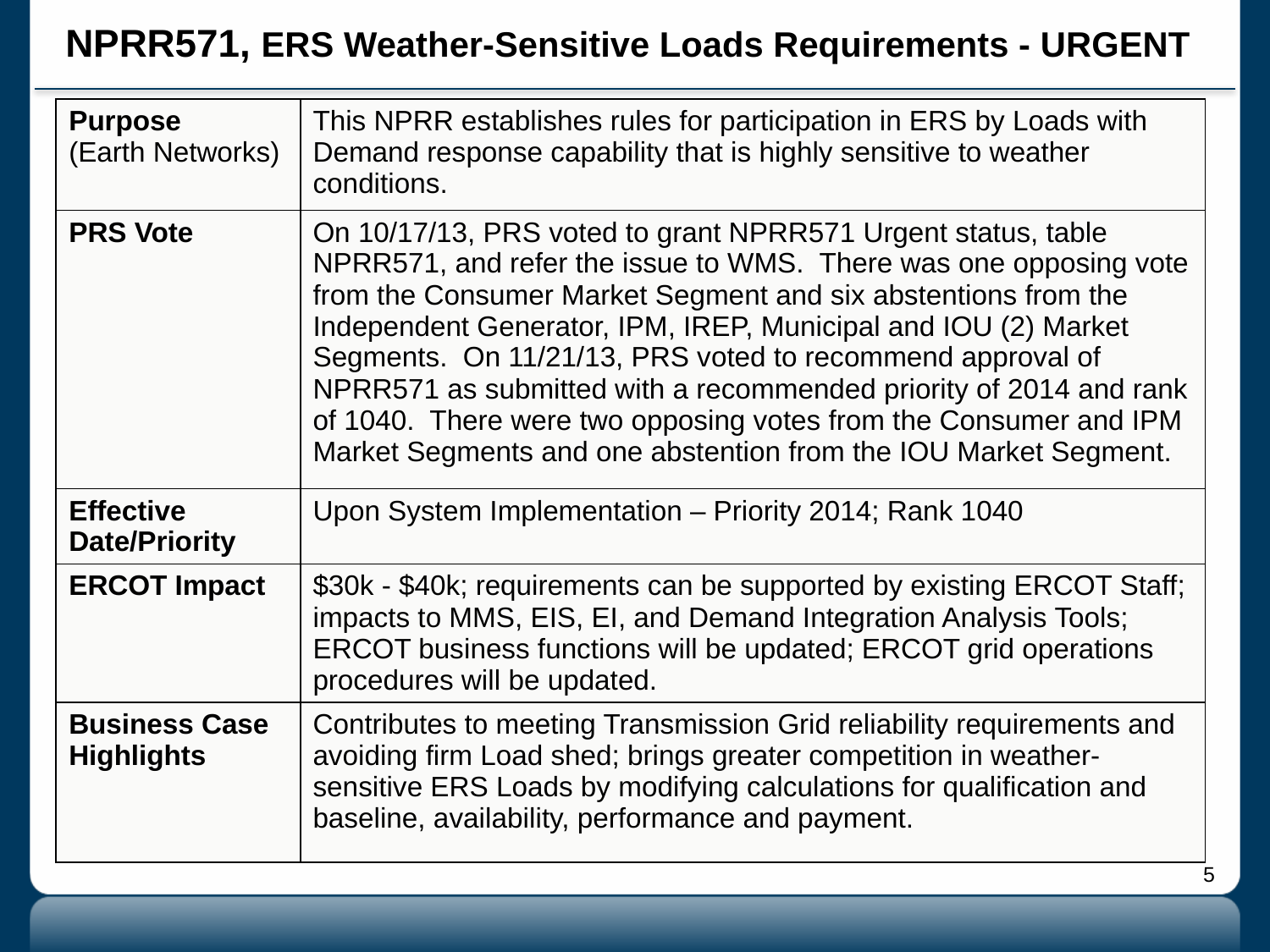

# NPRR571, ERS Weather-Sensitive Loads Requirements - Urgent
| Purpose (Earth Networks) | This NPRR establishes rules for participation in ERS by Loads with Demand response capability that is highly sensitive to weather conditions. |
| --- | --- |
| PRS Vote | On 10/17/13, PRS voted to grant NPRR571 Urgent status, table NPRR571, and refer the issue to WMS. There was one opposing vote from the Consumer Market Segment and six abstentions from the Independent Generator, IPM, IREP, Municipal and IOU (2) Market Segments. On 11/21/13, PRS voted to recommend approval of NPRR571 as submitted with a recommended priority of 2014 and rank of 1040. There were two opposing votes from the Consumer and IPM Market Segments and one abstention from the IOU Market Segment. |
| Effective Date/Priority | Upon System Implementation – Priority 2014; Rank 1040 |
| ERCOT Impact | $30k - $40k; requirements can be supported by existing ERCOT Staff; impacts to MMS, EIS, EI, and Demand Integration Analysis Tools; ERCOT business functions will be updated; ERCOT grid operations procedures will be updated. |
| Business Case Highlights | Contributes to meeting Transmission Grid reliability requirements and avoiding firm Load shed; brings greater competition in weather-sensitive ERS Loads by modifying calculations for qualification and baseline, availability, performance and payment. |